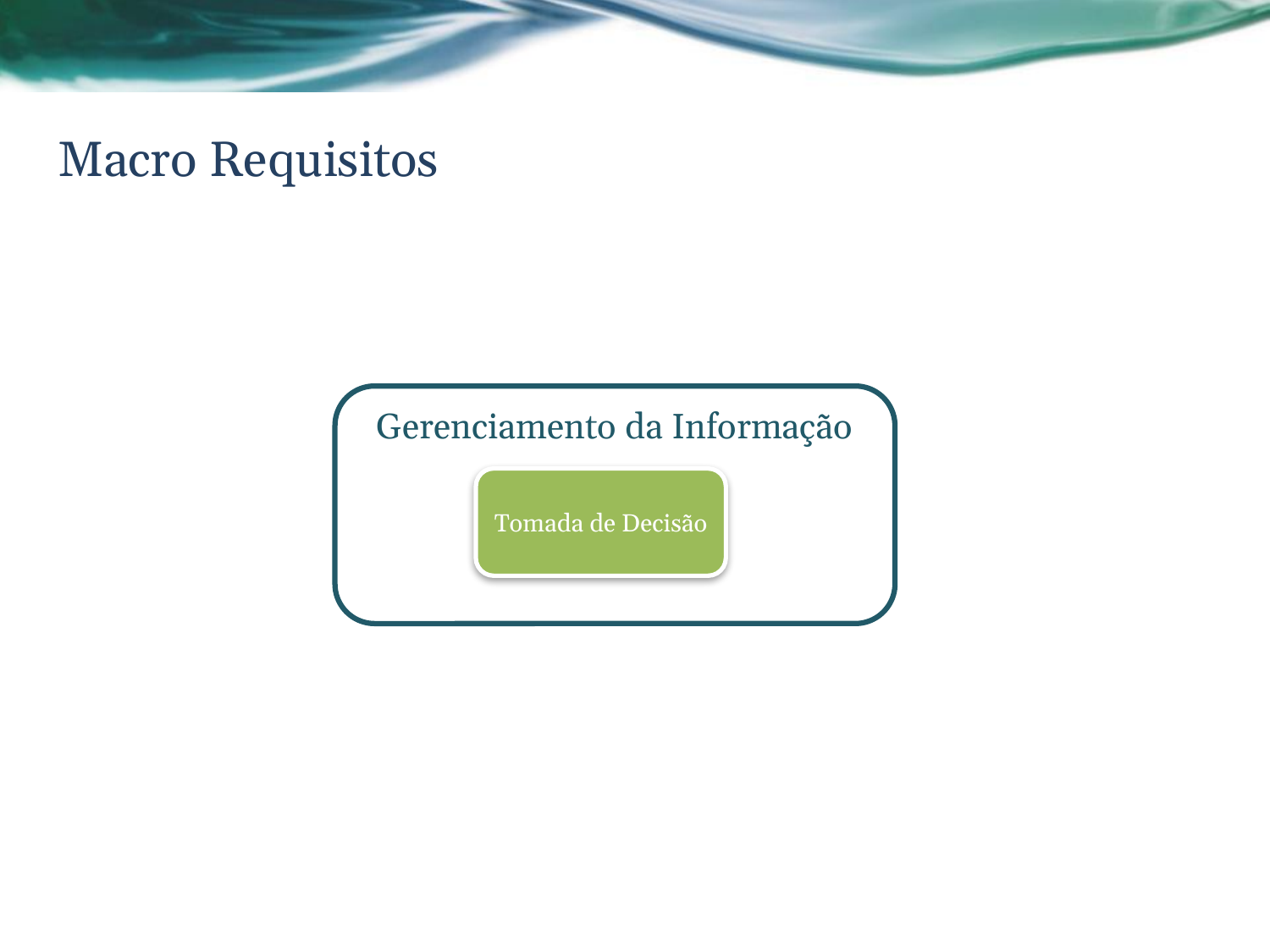

# Macro Requisitos
Gerenciamento da Informação
Tomada de Decisão